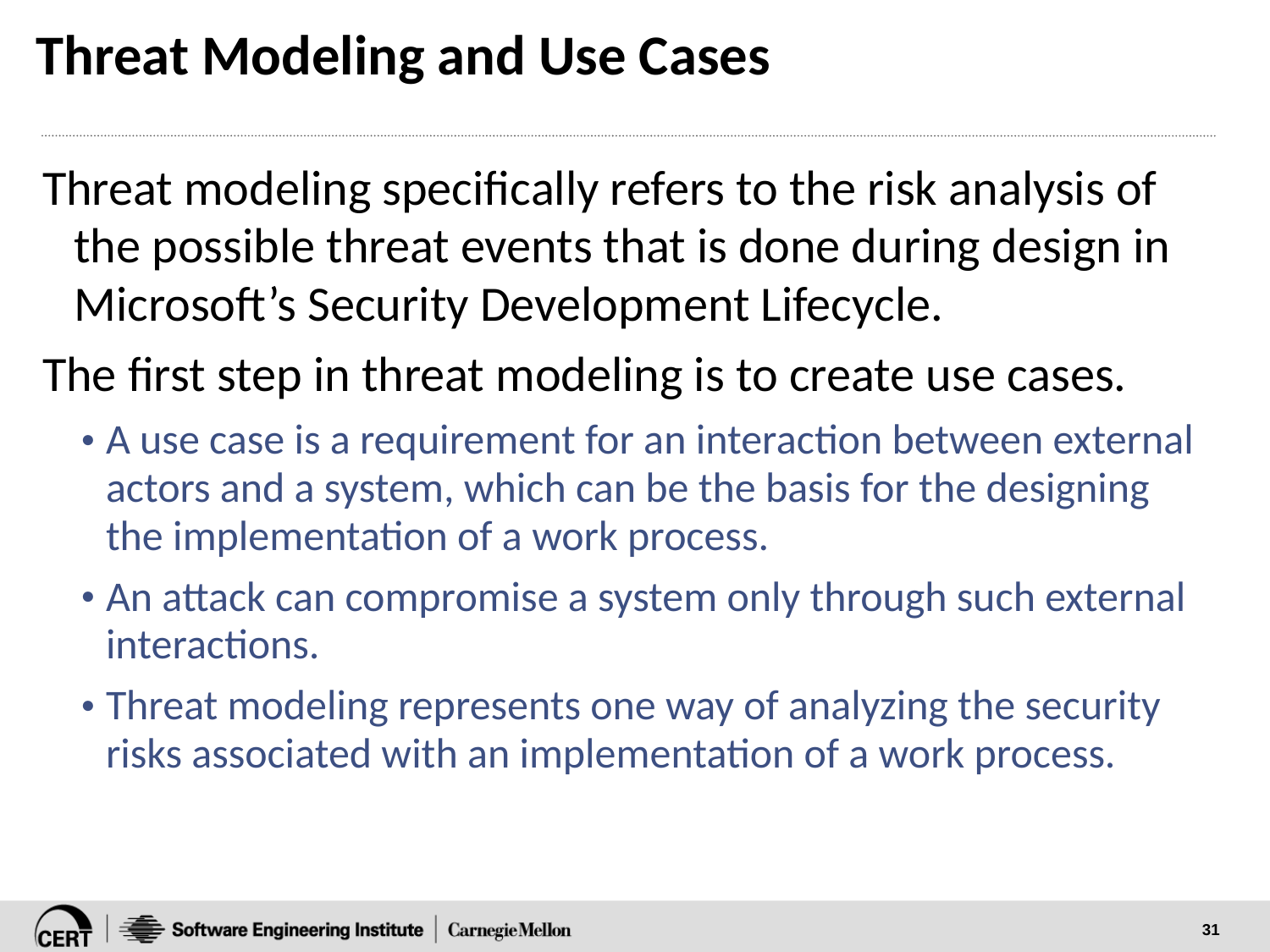

# Threat Modeling and Use Cases
Threat modeling specifically refers to the risk analysis of the possible threat events that is done during design in Microsoft’s Security Development Lifecycle.
The first step in threat modeling is to create use cases.
A use case is a requirement for an interaction between external actors and a system, which can be the basis for the designing the implementation of a work process.
An attack can compromise a system only through such external interactions.
Threat modeling represents one way of analyzing the security risks associated with an implementation of a work process.